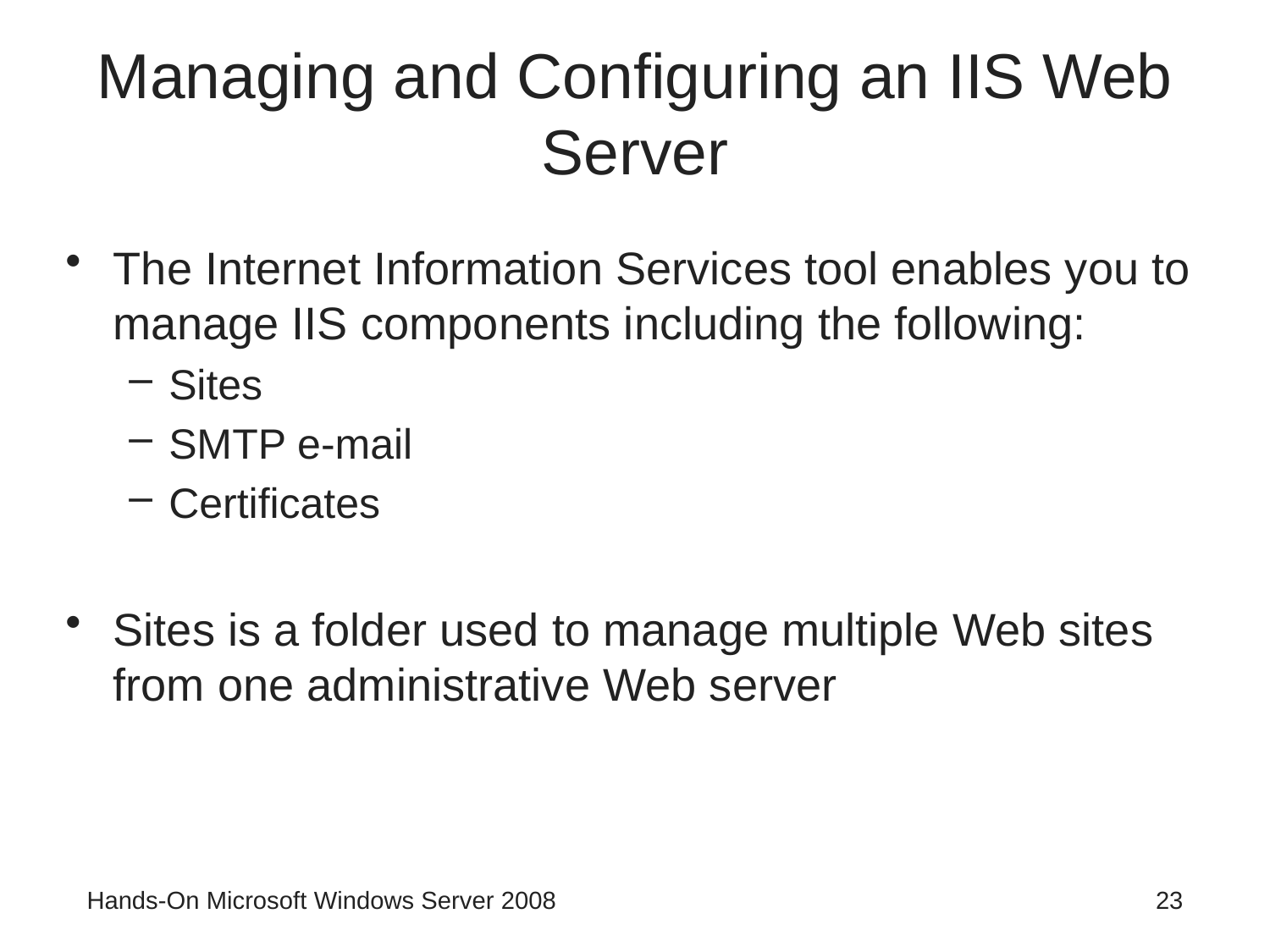

# Managing and Configuring an IIS Web Server
The Internet Information Services tool enables you to manage IIS components including the following:
Sites
SMTP e-mail
Certificates

Sites is a folder used to manage multiple Web sites from one administrative Web server
Hands-On Microsoft Windows Server 2008
23